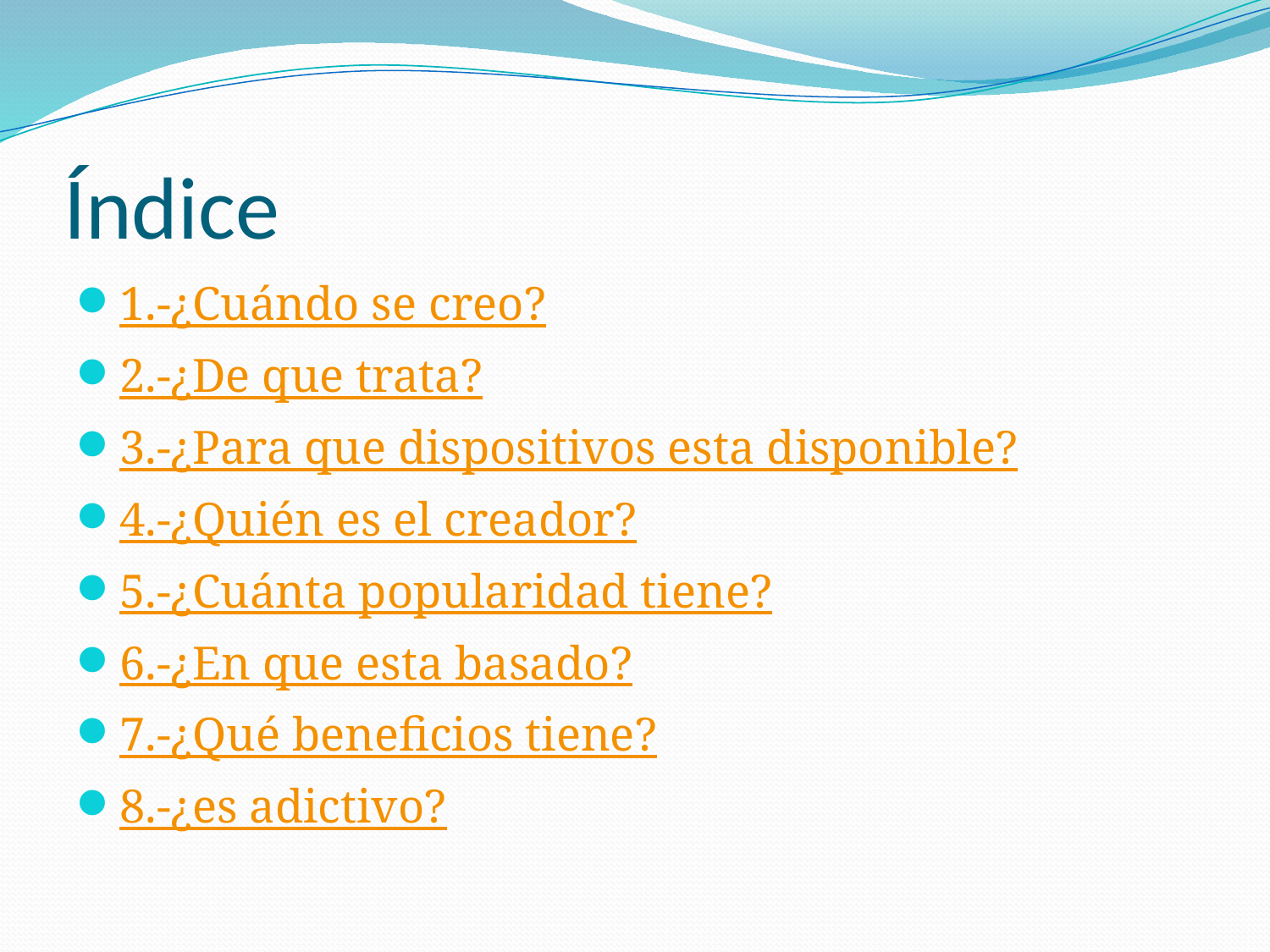

# Índice
1.-¿Cuándo se creo?
2.-¿De que trata?
3.-¿Para que dispositivos esta disponible?
4.-¿Quién es el creador?
5.-¿Cuánta popularidad tiene?
6.-¿En que esta basado?
7.-¿Qué beneficios tiene?
8.-¿es adictivo?